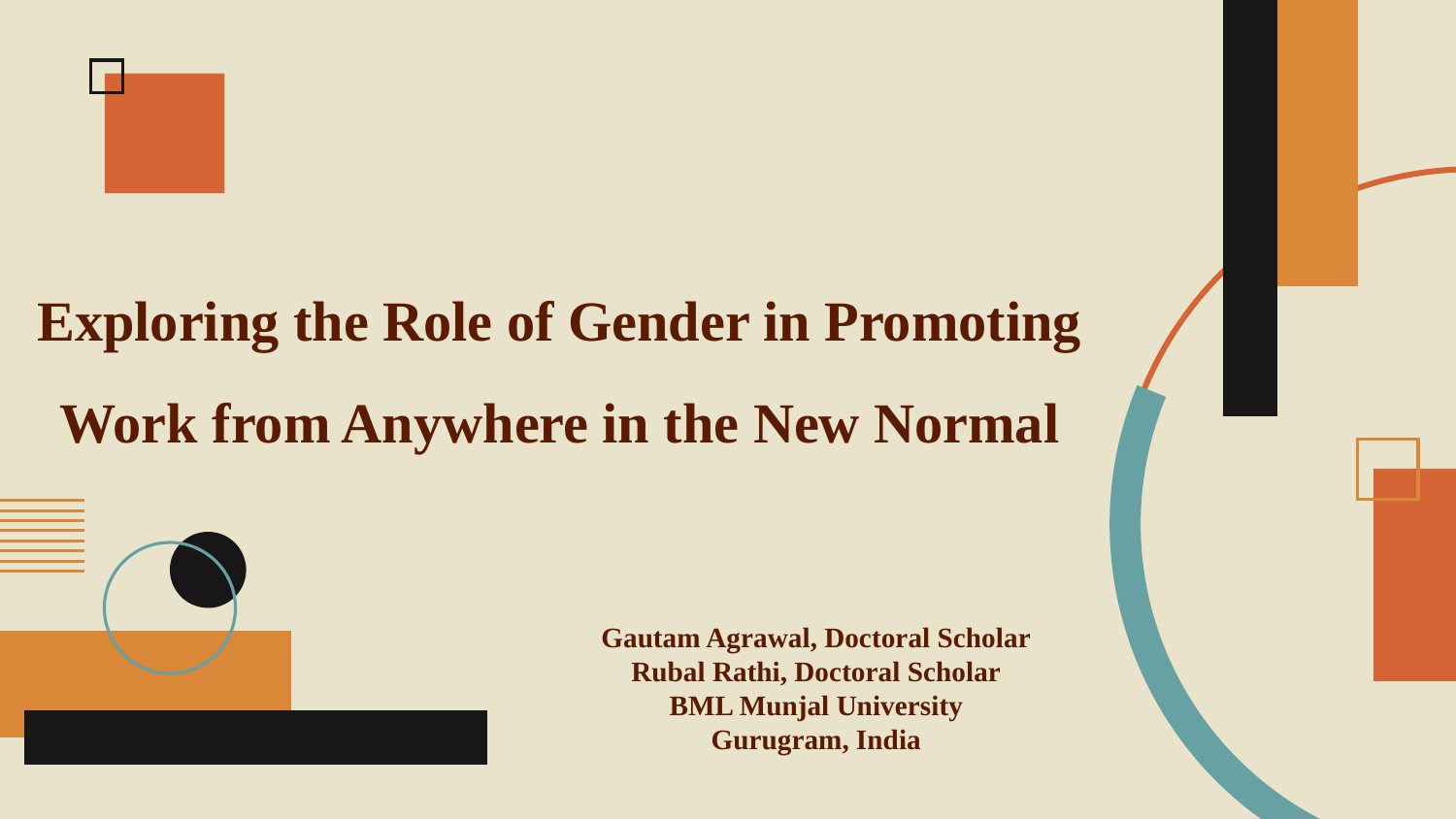

# Exploring the Role of Gender in Promoting Work from Anywhere in the New Normal
Gautam Agrawal, Doctoral Scholar
Rubal Rathi, Doctoral Scholar
BML Munjal University
Gurugram, India